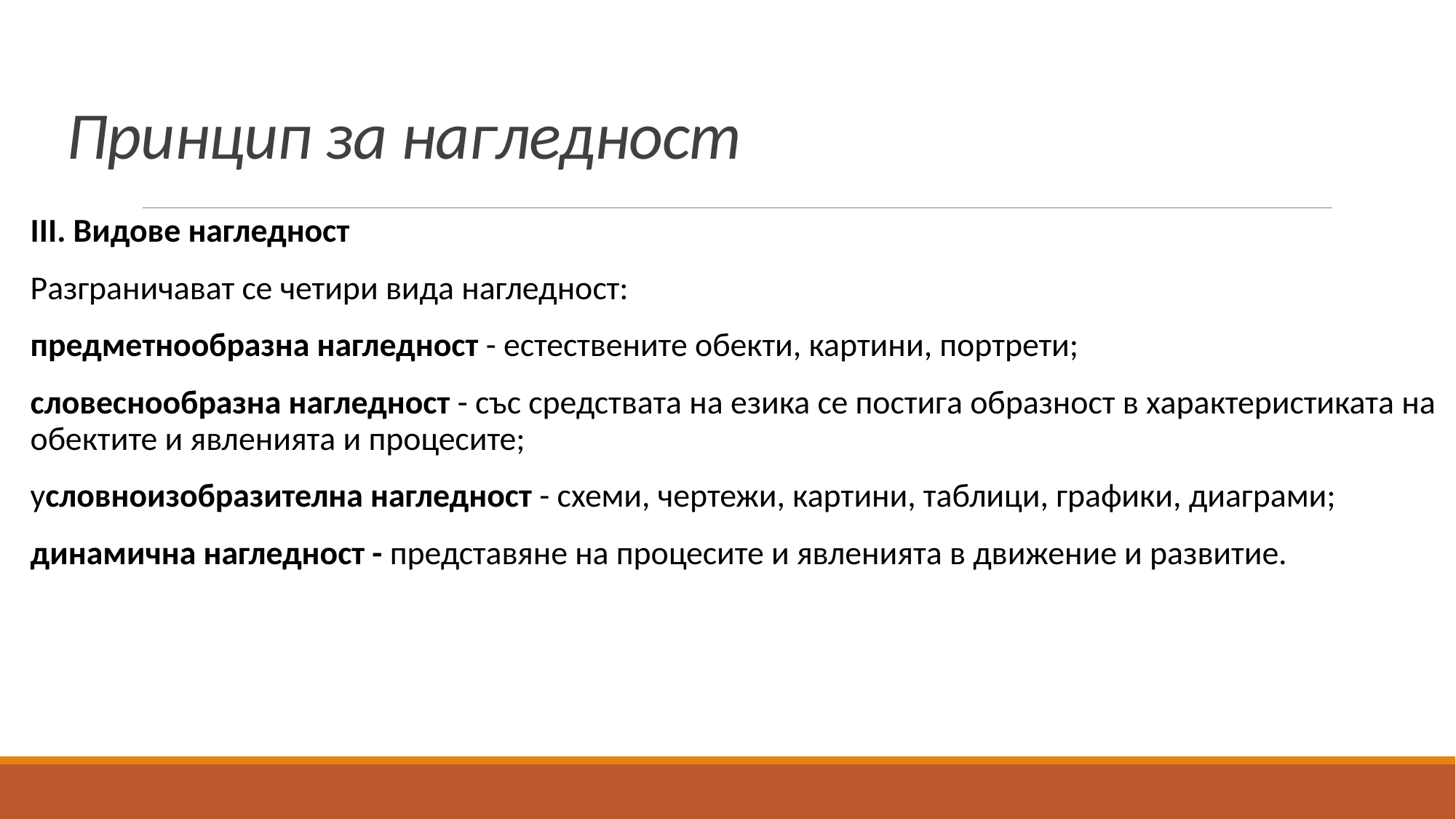

# Принцип за нагледност
III. Видове нагледност
Разграничават се четири вида нагледност:
предметнообразна нагледност - естествените обекти, картини, портрети;
словеснообразна нагледност - със средствата на езика се постига образност в характеристиката на обектите и явленията и процесите;
условноизобразителна нагледност - схеми, чертежи, картини, таблици, графики, диаграми;
динамична нагледност - представяне на процесите и явленията в движение и развитие.